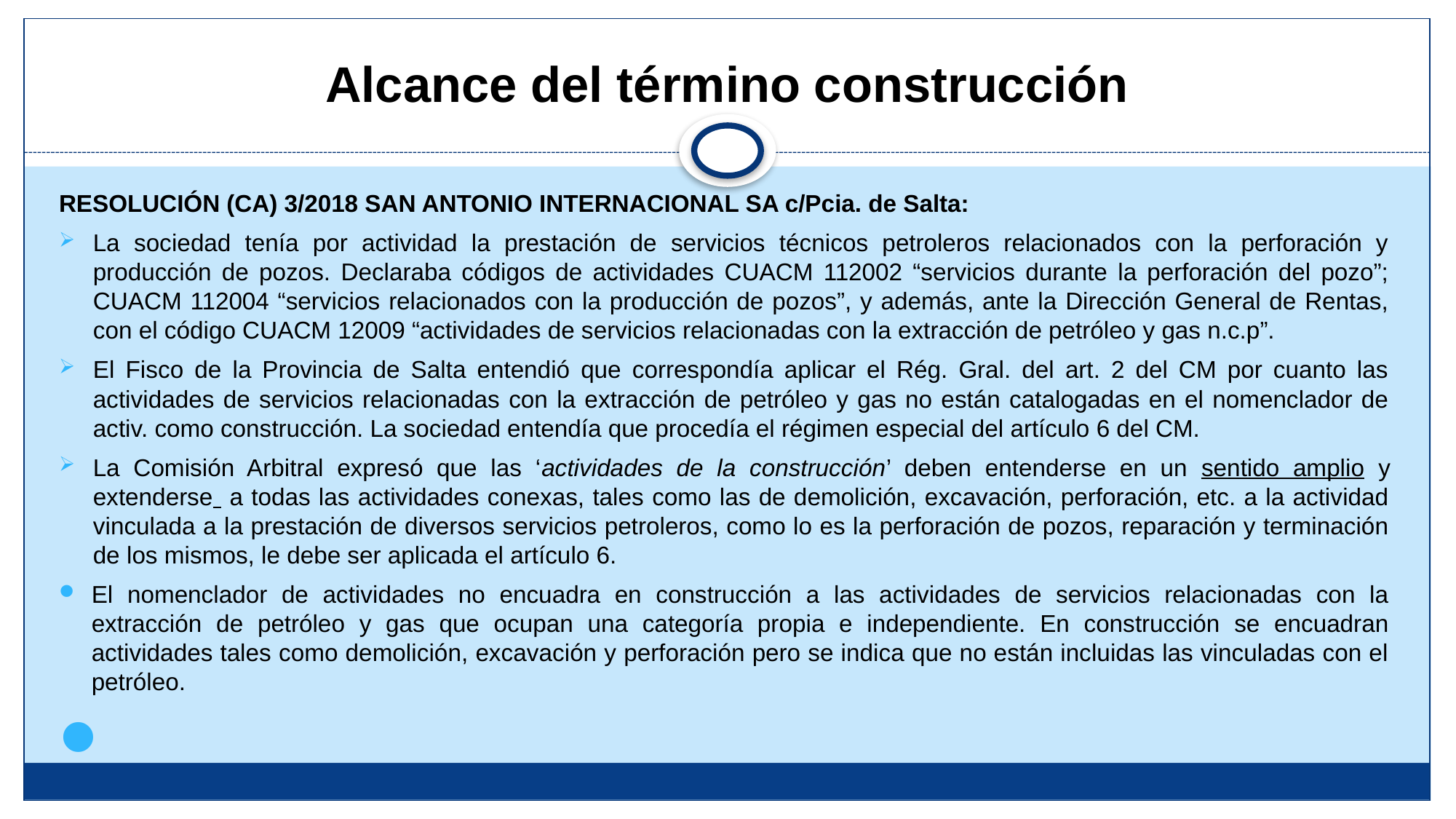

# Alcance del término construcción
RESOLUCIÓN (CA) 3/2018 SAN ANTONIO INTERNACIONAL SA c/Pcia. de Salta:
La sociedad tenía por actividad la prestación de servicios técnicos petroleros relacionados con la perforación y producción de pozos. Declaraba códigos de actividades CUACM 112002 “servicios durante la perforación del pozo”; CUACM 112004 “servicios relacionados con la producción de pozos”, y además, ante la Dirección General de Rentas, con el código CUACM 12009 “actividades de servicios relacionadas con la extracción de petróleo y gas n.c.p”.
El Fisco de la Provincia de Salta entendió que correspondía aplicar el Rég. Gral. del art. 2 del CM por cuanto las actividades de servicios relacionadas con la extracción de petróleo y gas no están catalogadas en el nomenclador de activ. como construcción. La sociedad entendía que procedía el régimen especial del artículo 6 del CM.
La Comisión Arbitral expresó que las ‘actividades de la construcción’ deben entenderse en un sentido amplio y extenderse  a todas las actividades conexas, tales como las de demolición, excavación, perforación, etc. a la actividad vinculada a la prestación de diversos servicios petroleros, como lo es la perforación de pozos, reparación y terminación de los mismos, le debe ser aplicada el artículo 6.
El nomenclador de actividades no encuadra en construcción a las actividades de servicios relacionadas con la extracción de petróleo y gas que ocupan una categoría propia e independiente. En construcción se encuadran actividades tales como demolición, excavación y perforación pero se indica que no están incluidas las vinculadas con el petróleo.